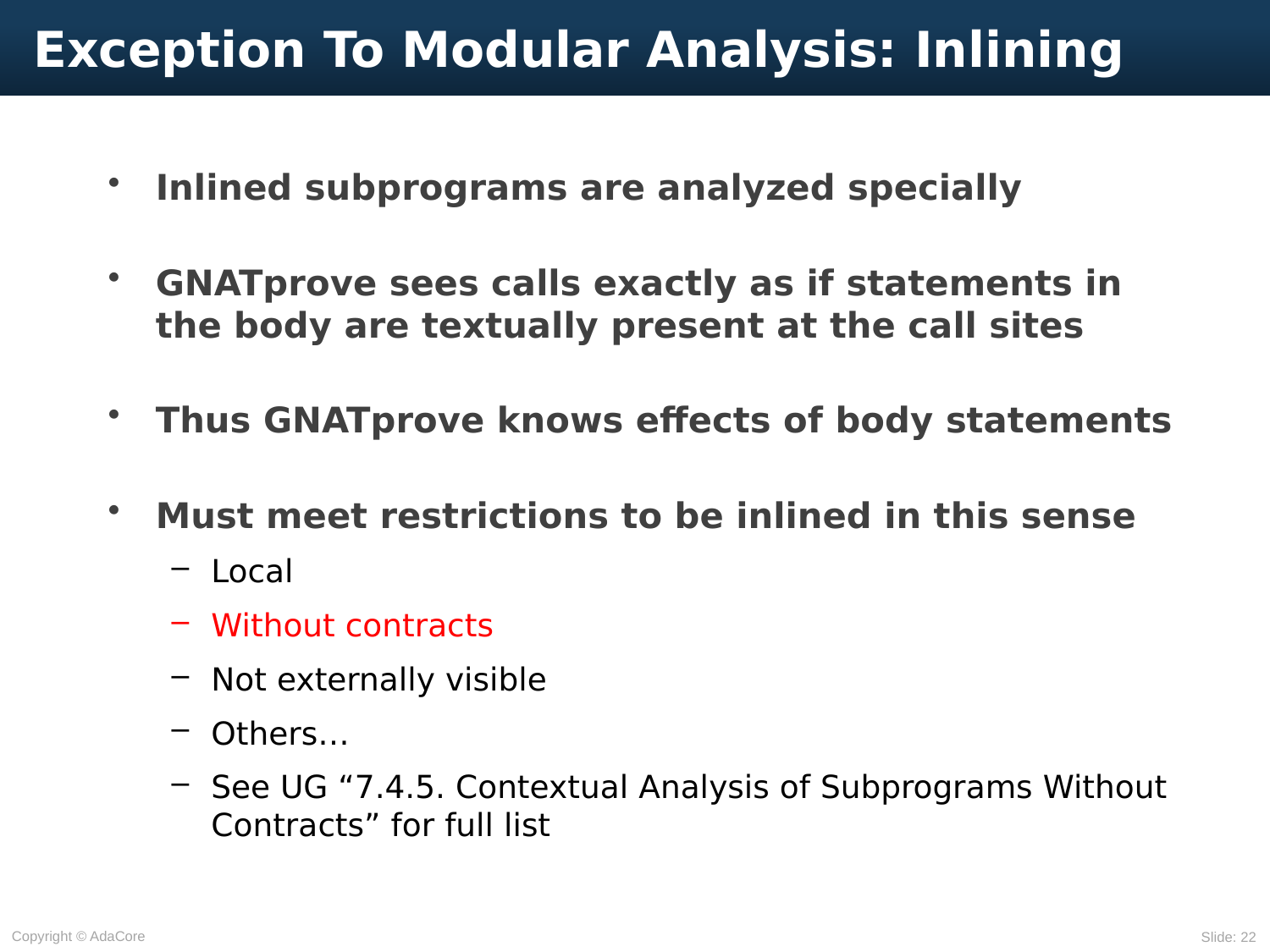

# Exception To Modular Analysis: Inlining
Inlined subprograms are analyzed specially
GNATprove sees calls exactly as if statements in the body are textually present at the call sites
Thus GNATprove knows effects of body statements
Must meet restrictions to be inlined in this sense
Local
Without contracts
Not externally visible
Others…
See UG “7.4.5. Contextual Analysis of Subprograms Without Contracts” for full list